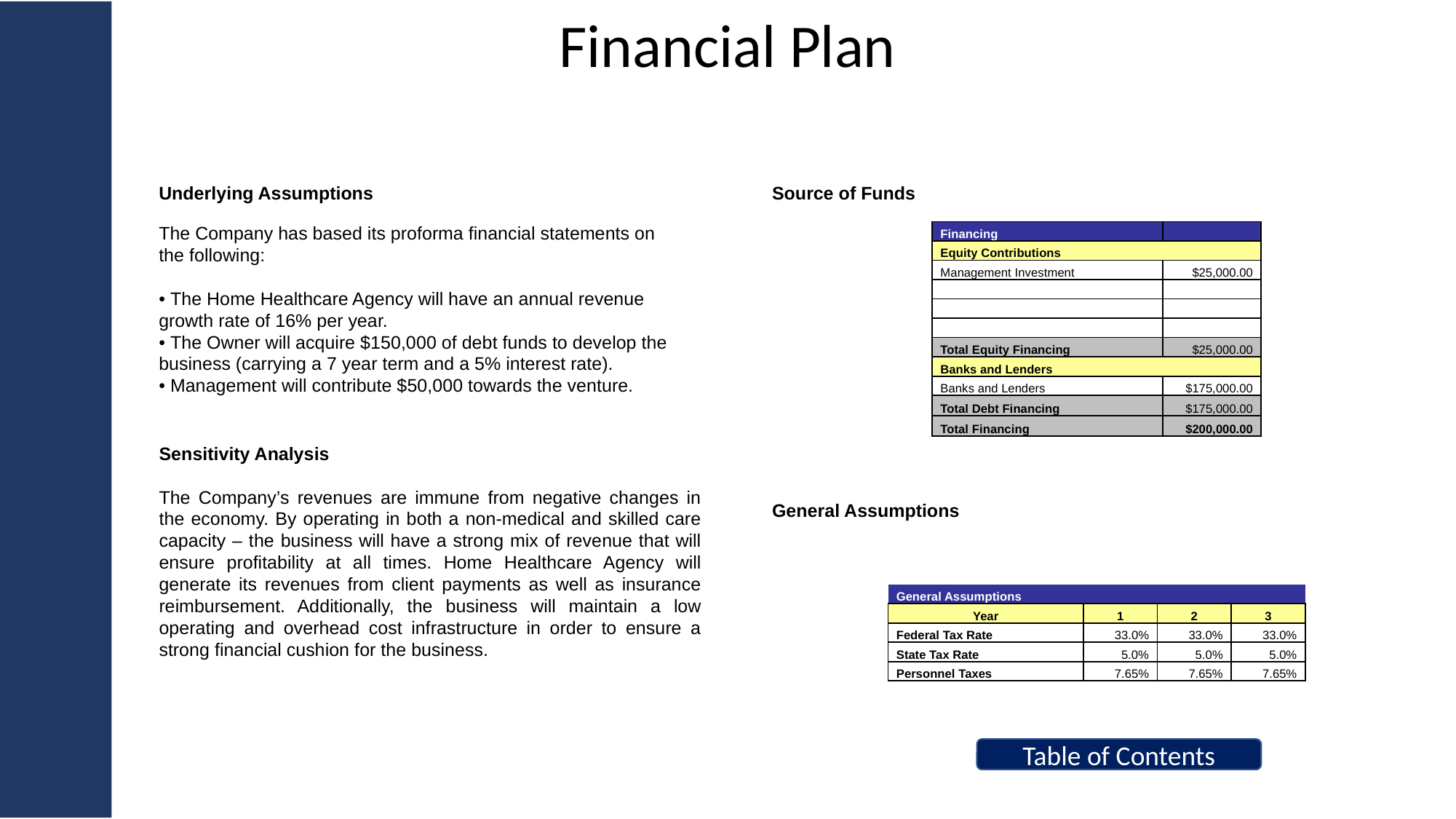

# Financial Plan

Underlying Assumptions

The Company has based its proforma financial statements on the following:

• The Home Healthcare Agency will have an annual revenue growth rate of 16% per year.
• The Owner will acquire $150,000 of debt funds to develop the business (carrying a 7 year term and a 5% interest rate).
• Management will contribute $50,000 towards the venture.

Source of Funds
| Financing |  |
| --- | --- |
| Equity Contributions |  |
| Management Investment | $25,000.00 |
|  |  |
|  |  |
|  |  |
| Total Equity Financing | $25,000.00 |
| Banks and Lenders |  |
| Banks and Lenders | $175,000.00 |
| Total Debt Financing | $175,000.00 |
| Total Financing | $200,000.00 |
Sensitivity Analysis

The Company’s revenues are immune from negative changes in the economy. By operating in both a non-medical and skilled care capacity – the business will have a strong mix of revenue that will ensure profitability at all times. Home Healthcare Agency will generate its revenues from client payments as well as insurance reimbursement. Additionally, the business will maintain a low operating and overhead cost infrastructure in order to ensure a strong financial cushion for the business.
General Assumptions
| General Assumptions |  |  |  |
| --- | --- | --- | --- |
| Year | 1 | 2 | 3 |
| Federal Tax Rate | 33.0% | 33.0% | 33.0% |
| State Tax Rate | 5.0% | 5.0% | 5.0% |
| Personnel Taxes | 7.65% | 7.65% | 7.65% |
Table of Contents